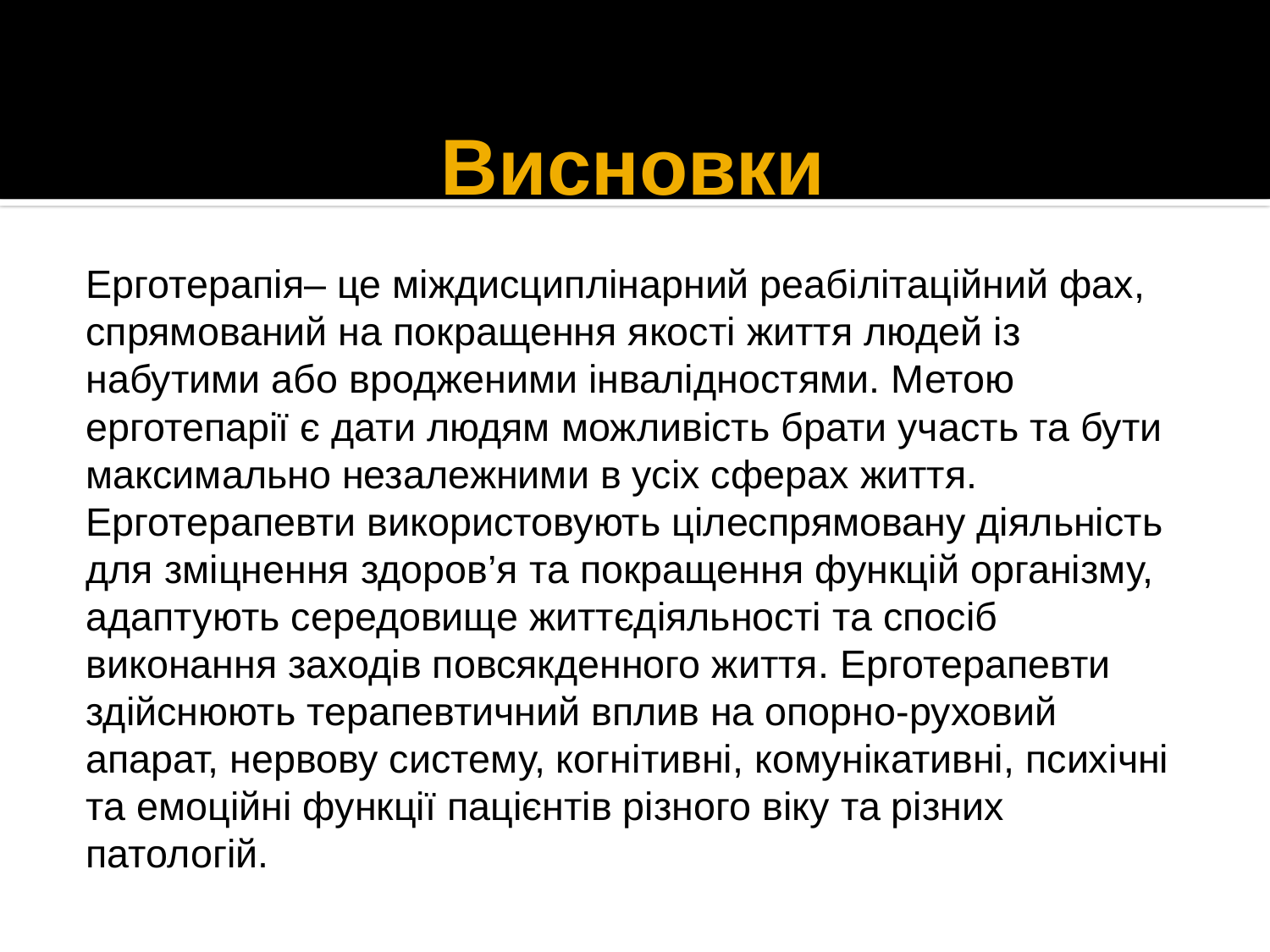

# Висновки
Ерготерапія– це міждисциплінарний реабілітаційний фах, спрямований на покращення якості життя людей із набутими або вродженими інвалідностями. Метою ерготепарії є дати людям можливість брати участь та бути максимально незалежними в усіх сферах життя. Ерготерапевти використовують цілеспрямовану діяльність для зміцнення здоров’я та покращення функцій організму, адаптують середовище життєдіяльності та спосіб виконання заходів повсякденного життя. Ерготерапевти здійснюють терапевтичний вплив на опорно-руховий апарат, нервову систему, когнітивні, комунікативні, психічні та емоційні функції пацієнтів різного віку та різних патологій.